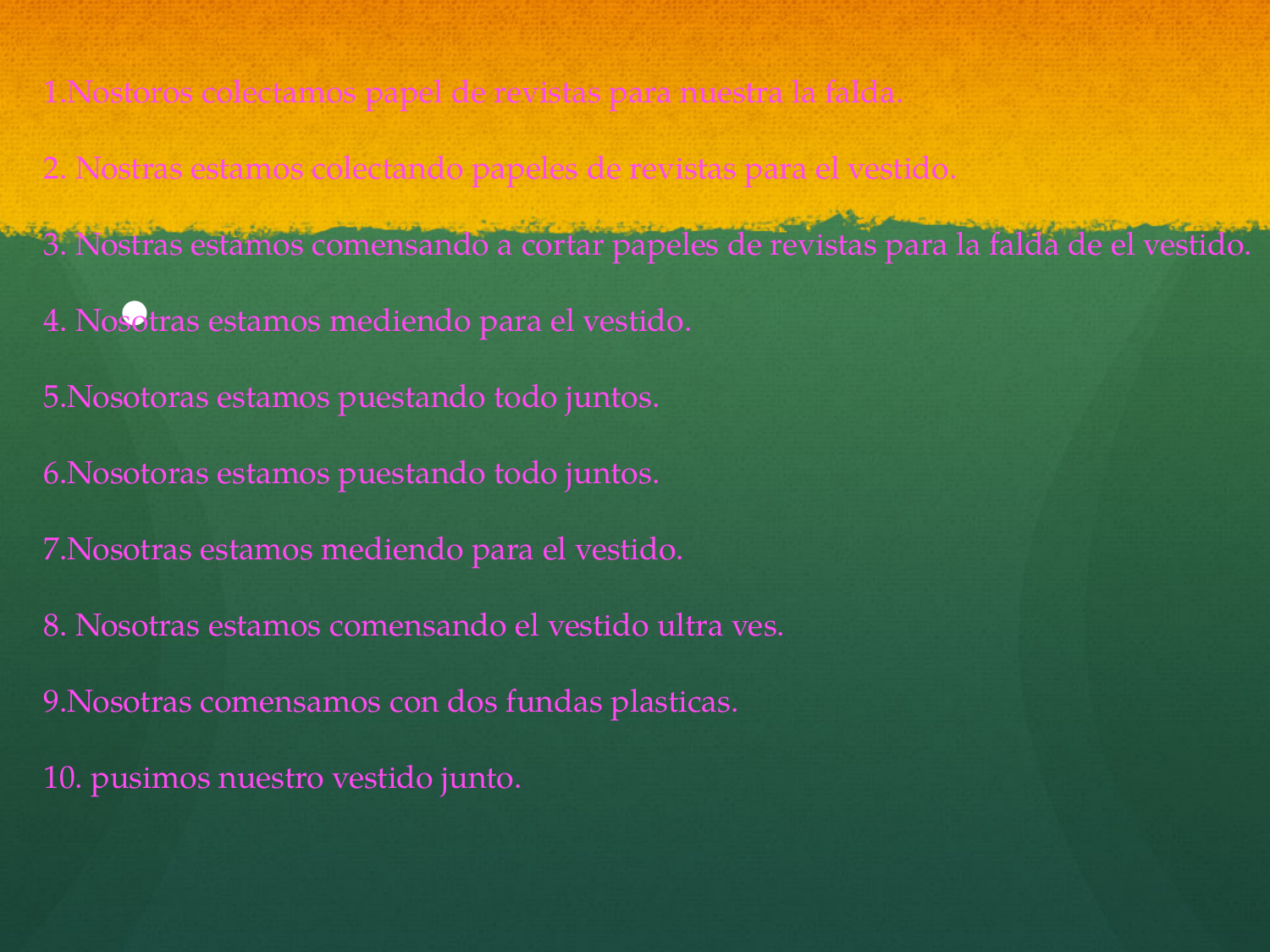

#
1.Nostoros colectamos papel de revistas para nuestra la falda.

2. Nostras estamos colectando papeles de revistas para el vestido.

3. Nostras estamos comensando a cortar papeles de revistas para la falda de el vestido.

4. Nosotras estamos mediendo para el vestido.

5.Nosotoras estamos puestando todo juntos.

6.Nosotoras estamos puestando todo juntos.

7.Nosotras estamos mediendo para el vestido.

8. Nosotras estamos comensando el vestido ultra ves.

9.Nosotras comensamos con dos fundas plasticas.

10. pusimos nuestro vestido junto.